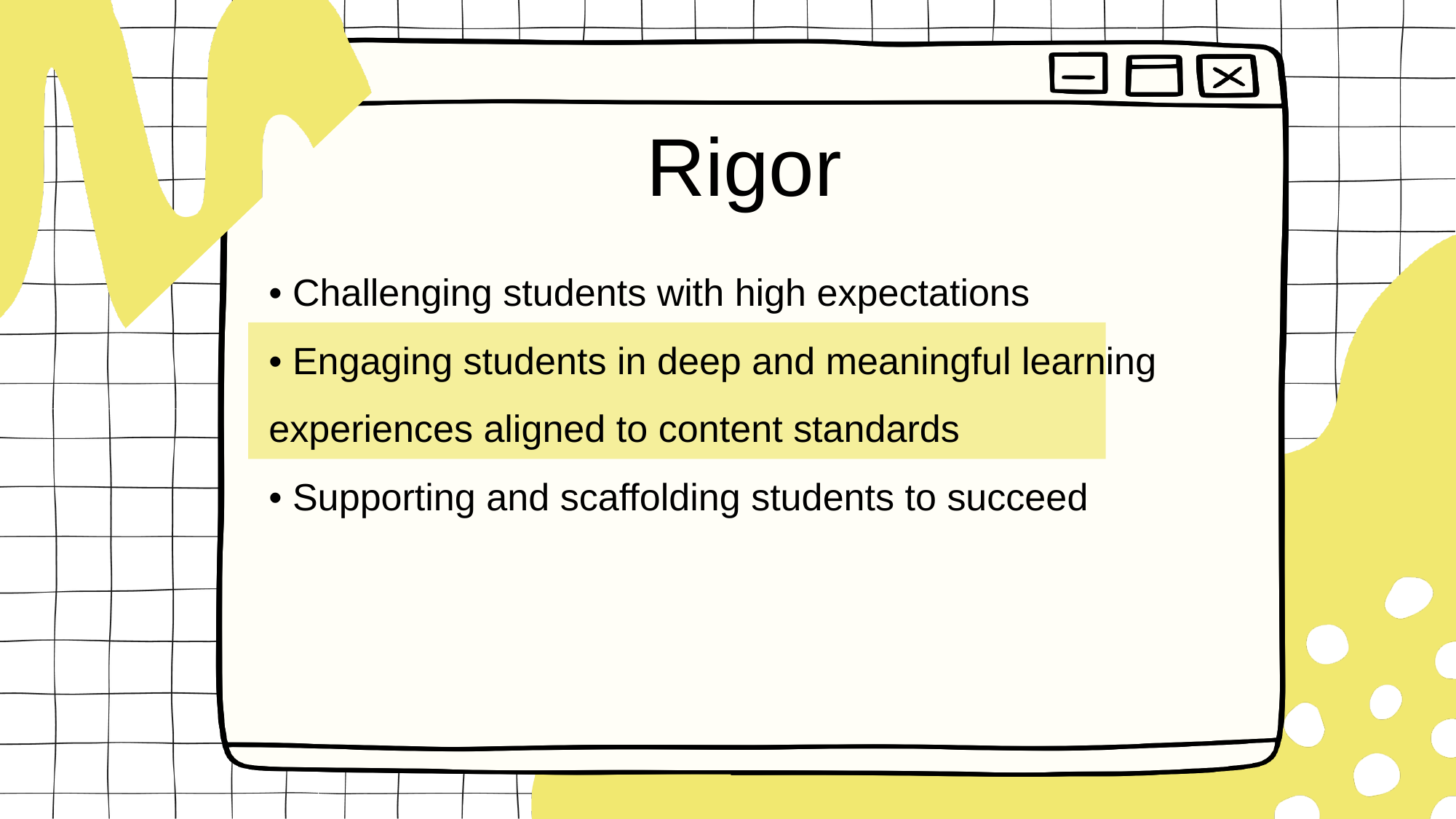

Rigor

• Challenging students with high expectations
• Engaging students in deep and meaningful learning experiences aligned to content standards
• Supporting and scaffolding students to succeed